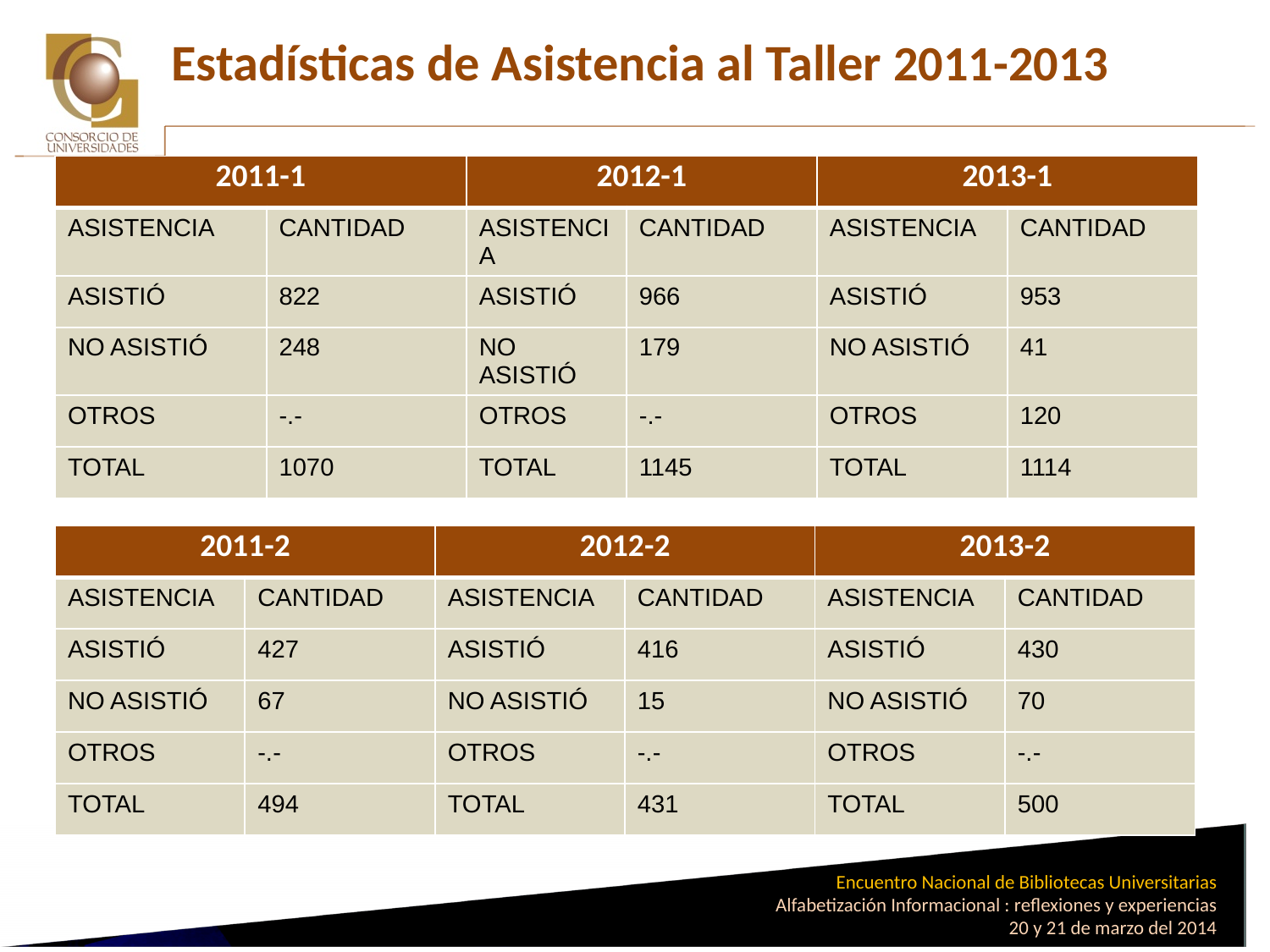

# Estadísticas de Asistencia al Taller 2011-2013
| 2011-1 |  | 2012-1 |  | 2013-1 |  |
| --- | --- | --- | --- | --- | --- |
| ASISTENCIA | CANTIDAD | ASISTENCIA | CANTIDAD | ASISTENCIA | CANTIDAD |
| ASISTIÓ | 822 | ASISTIÓ | 966 | ASISTIÓ | 953 |
| NO ASISTIÓ | 248 | NO ASISTIÓ | 179 | NO ASISTIÓ | 41 |
| OTROS | -.- | OTROS | -.- | OTROS | 120 |
| TOTAL | 1070 | TOTAL | 1145 | TOTAL | 1114 |
| 2011-2 |  | 2012-2 |  | 2013-2 |  |
| --- | --- | --- | --- | --- | --- |
| ASISTENCIA | CANTIDAD | ASISTENCIA | CANTIDAD | ASISTENCIA | CANTIDAD |
| ASISTIÓ | 427 | ASISTIÓ | 416 | ASISTIÓ | 430 |
| NO ASISTIÓ | 67 | NO ASISTIÓ | 15 | NO ASISTIÓ | 70 |
| OTROS | -.- | OTROS | -.- | OTROS | -.- |
| TOTAL | 494 | TOTAL | 431 | TOTAL | 500 |